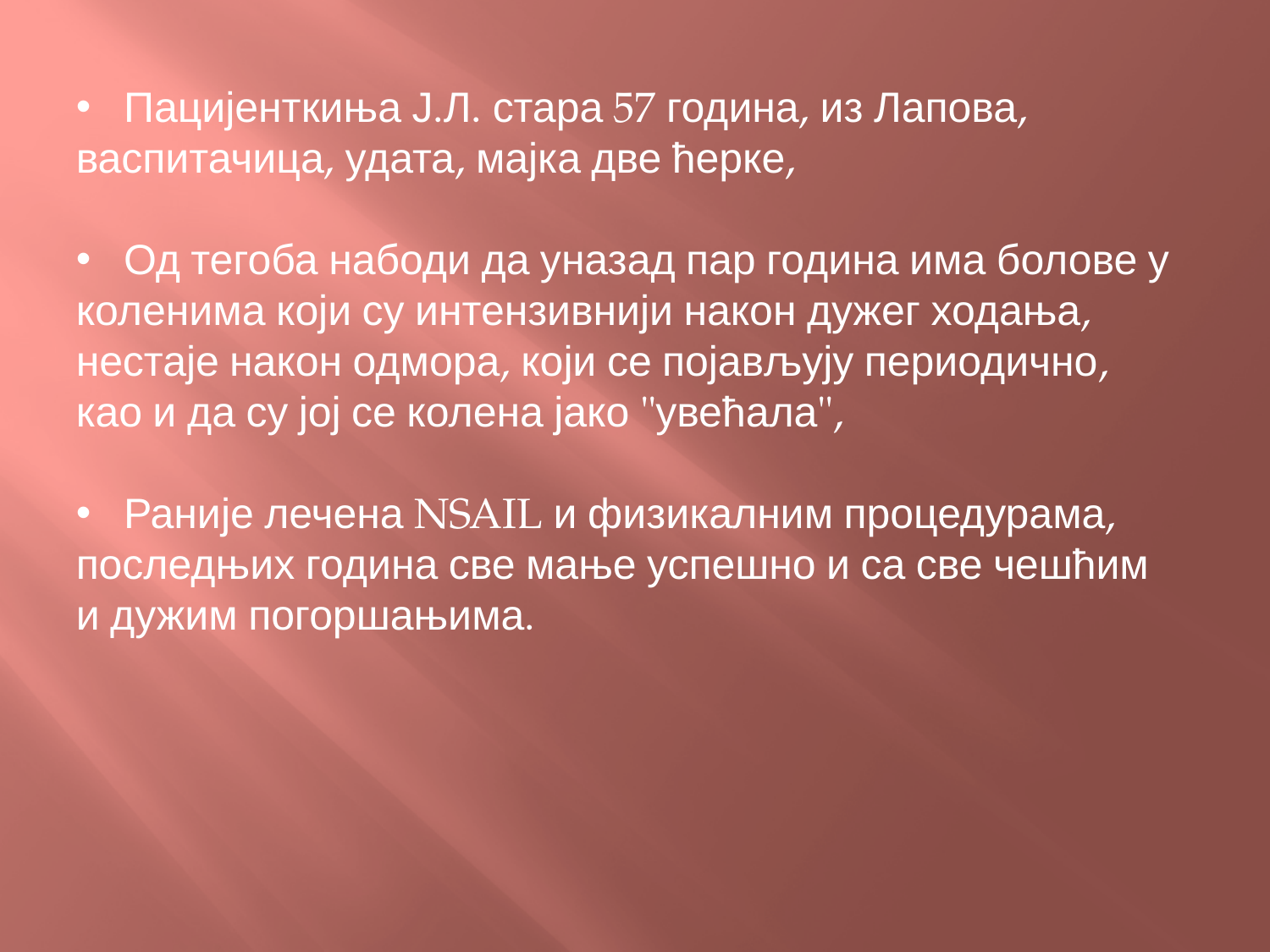

Пацијенткиња Ј.Л. стара 57 година, из Лапова,
васпитачица, удата, мајка две ћерке,

Од тегоба набоди да уназад пар година има болове у
коленима који су интензивнији након дужег ходања, нестаје након одмора, који се појављују периодично, као и да су јој се колена јако "увећала",

Раније лечена NSAIL и физикалним процедурама,
последњих година све мање успешно и са све чешћим и дужим погоршањима.